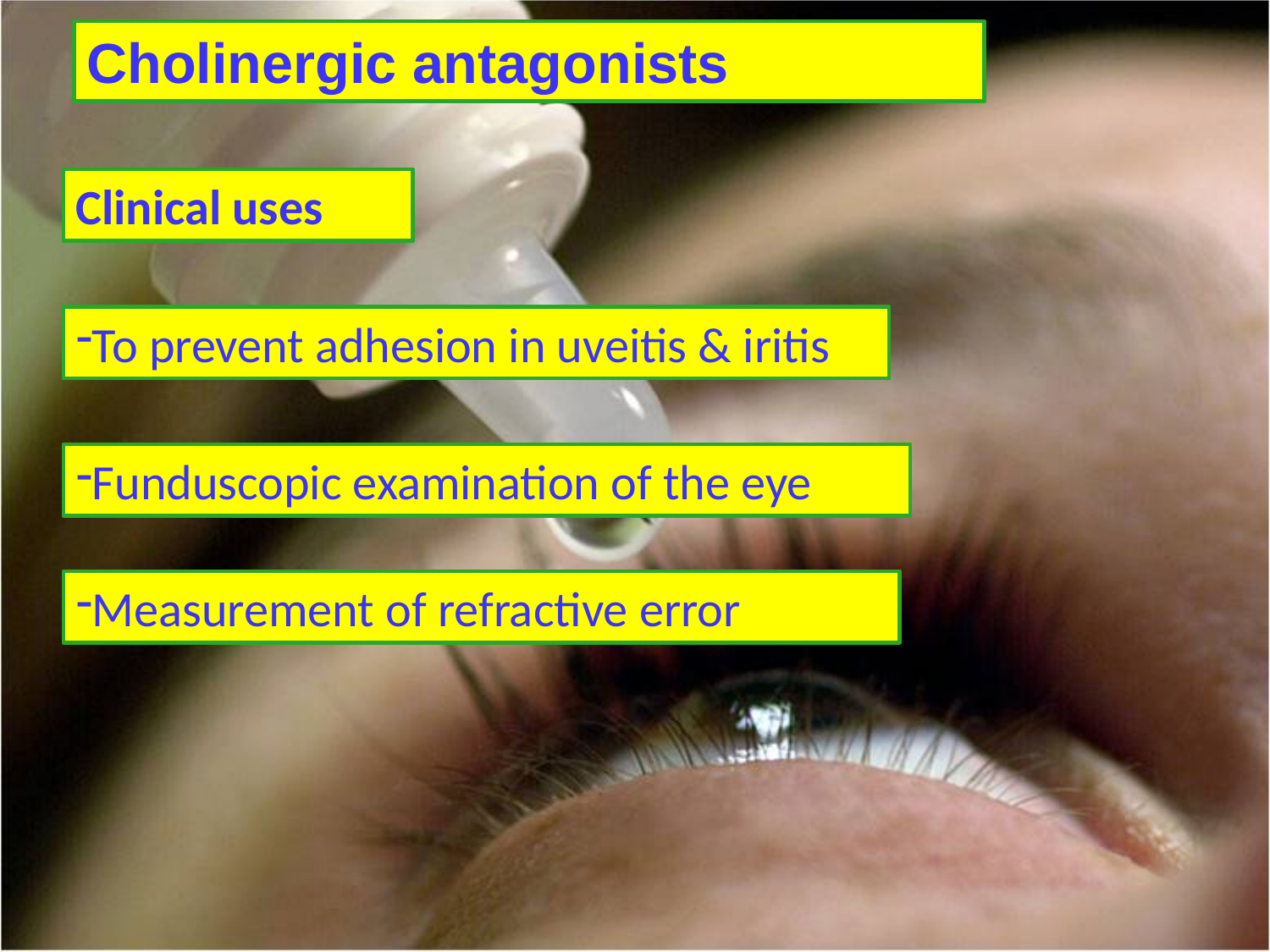

Cholinergic antagonists
Clinical uses
To prevent adhesion in uveitis & iritis
Funduscopic examination of the eye
Measurement of refractive error